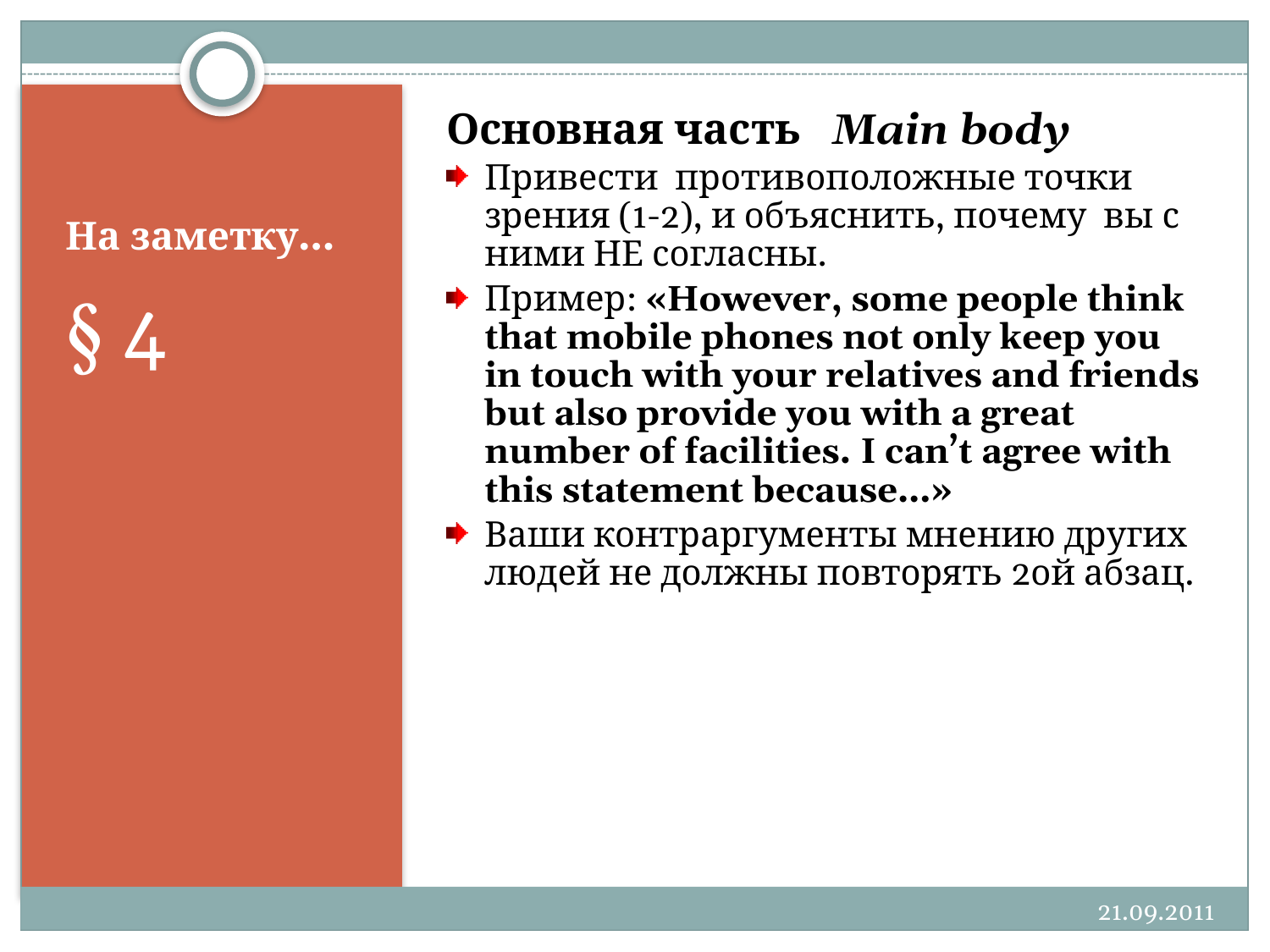

Основная часть   Main body
Привести  противоположные точки зрения (1-2), и объяснить, почему  вы с ними НЕ согласны.
Пример: «However, some people think that mobile phones not only keep you in touch with your relatives and friends but also provide you with a great number of facilities. I can’t agree with this statement because…»
Ваши контраргументы мнению других людей не должны повторять 2ой абзац.

# На заметку…
§ 4

21.09.2011